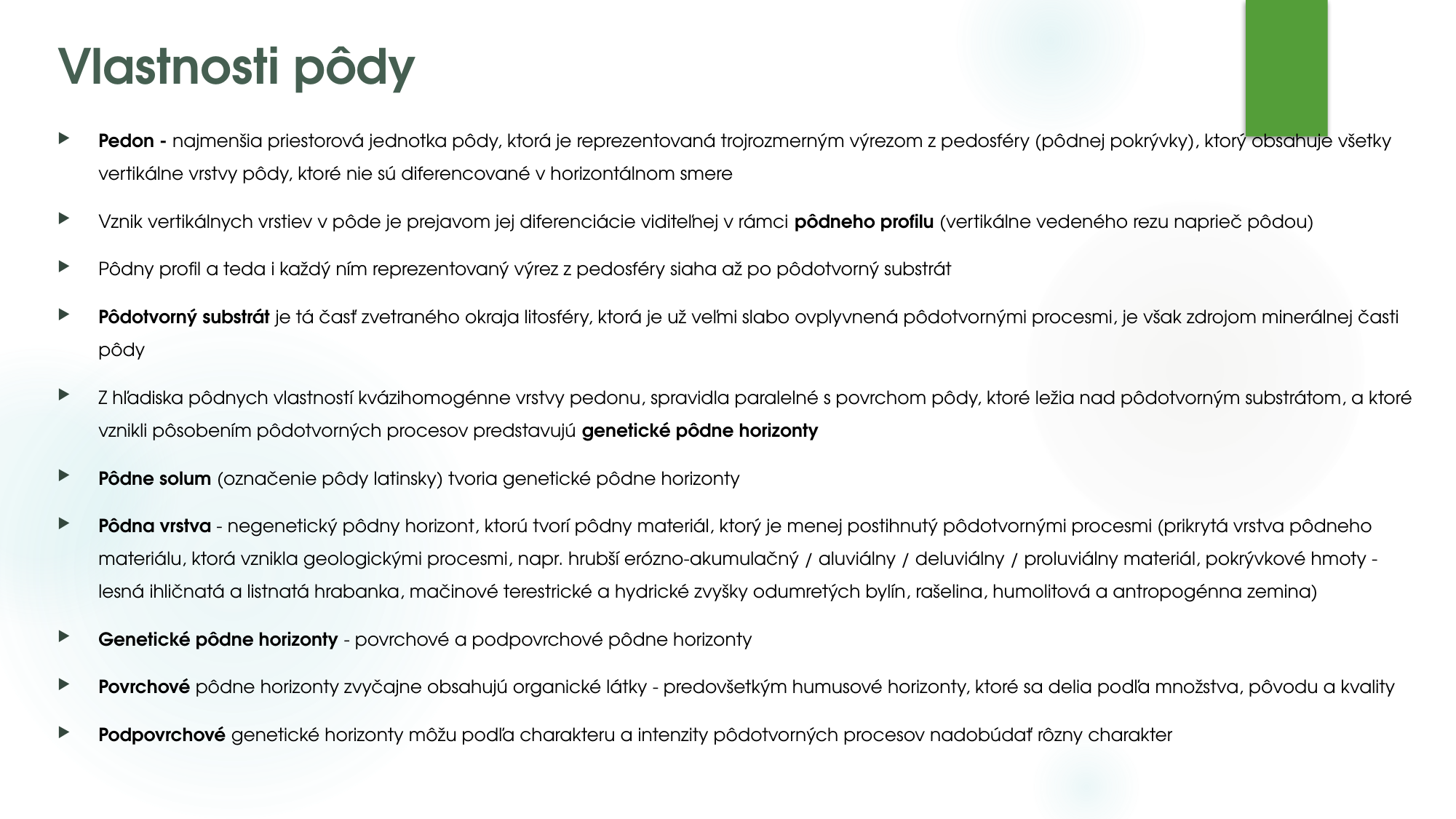

# Vlastnosti pôdy
Pedon - najmenšia priestorová jednotka pôdy, ktorá je reprezentovaná trojrozmerným výrezom z pedosféry (pôdnej pokrývky), ktorý obsahuje všetky vertikálne vrstvy pôdy, ktoré nie sú diferencované v horizontálnom smere
Vznik vertikálnych vrstiev v pôde je prejavom jej diferenciácie viditeľnej v rámci pôdneho profilu (vertikálne vedeného rezu naprieč pôdou)
Pôdny profil a teda i každý ním reprezentovaný výrez z pedosféry siaha až po pôdotvorný substrát
Pôdotvorný substrát je tá časť zvetraného okraja litosféry, ktorá je už veľmi slabo ovplyvnená pôdotvornými procesmi, je však zdrojom minerálnej časti pôdy
Z hľadiska pôdnych vlastností kvázihomogénne vrstvy pedonu, spravidla paralelné s povrchom pôdy, ktoré ležia nad pôdotvorným substrátom, a ktoré vznikli pôsobením pôdotvorných procesov predstavujú genetické pôdne horizonty
Pôdne solum (označenie pôdy latinsky) tvoria genetické pôdne horizonty
Pôdna vrstva - negenetický pôdny horizont, ktorú tvorí pôdny materiál, ktorý je menej postihnutý pôdotvornými procesmi (prikrytá vrstva pôdneho materiálu, ktorá vznikla geologickými procesmi, napr. hrubší erózno-akumulačný / aluviálny / deluviálny / proluviálny materiál, pokrývkové hmoty - lesná ihličnatá a listnatá hrabanka, mačinové terestrické a hydrické zvyšky odumretých bylín, rašelina, humolitová a antropogénna zemina)
Genetické pôdne horizonty - povrchové a podpovrchové pôdne horizonty
Povrchové pôdne horizonty zvyčajne obsahujú organické látky - predovšetkým humusové horizonty, ktoré sa delia podľa množstva, pôvodu a kvality
Podpovrchové genetické horizonty môžu podľa charakteru a intenzity pôdotvorných procesov nadobúdať rôzny charakter